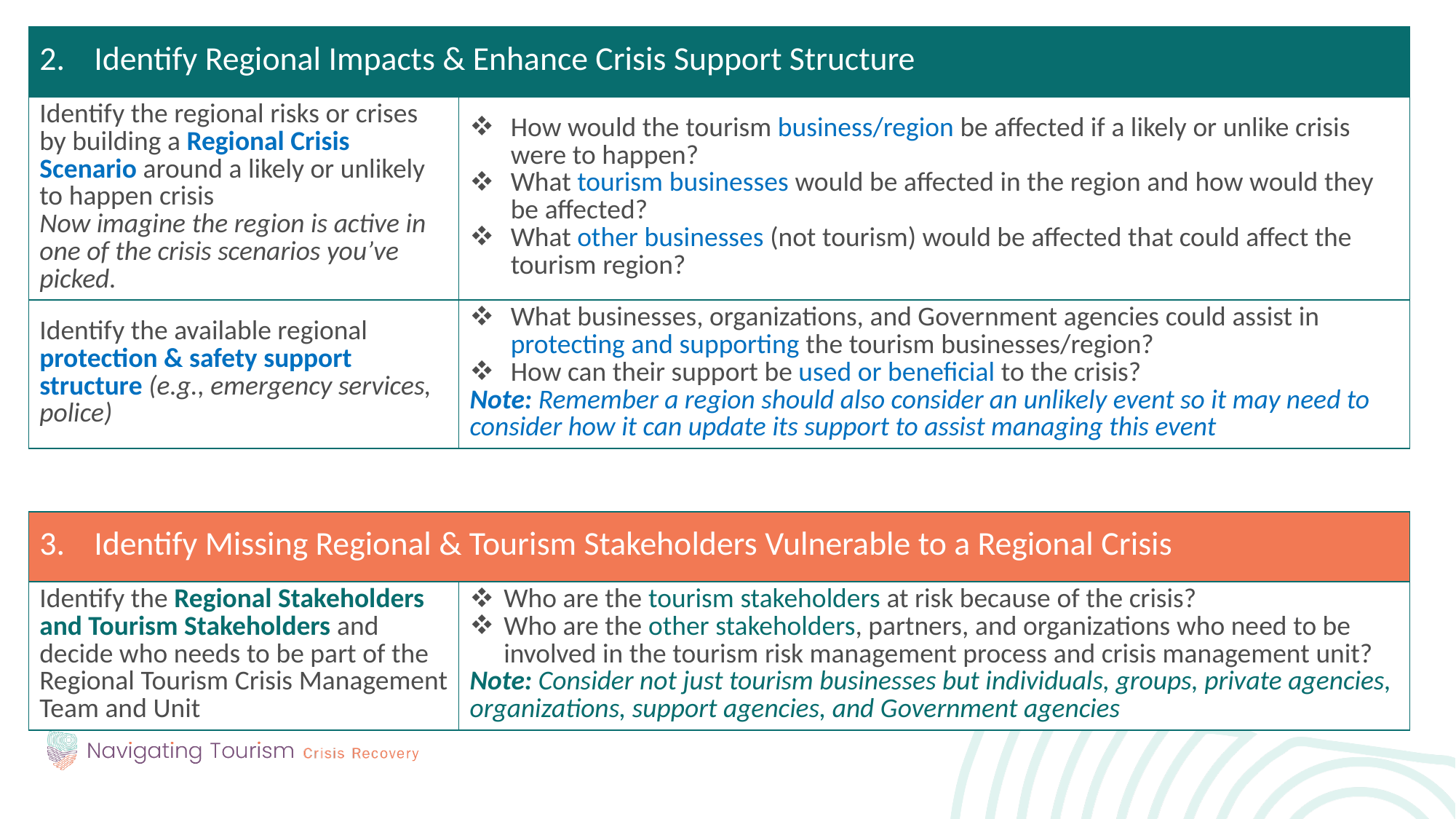

| Identify Regional Impacts & Enhance Crisis Support Structure |  |
| --- | --- |
| Identify the regional risks or crises by building a Regional Crisis Scenario around a likely or unlikely to happen crisis Now imagine the region is active in one of the crisis scenarios you’ve picked. | How would the tourism business/region be affected if a likely or unlike crisis were to happen? What tourism businesses would be affected in the region and how would they be affected? What other businesses (not tourism) would be affected that could affect the tourism region? |
| Identify the available regional protection & safety support structure (e.g., emergency services, police) | What businesses, organizations, and Government agencies could assist in protecting and supporting the tourism businesses/region? How can their support be used or beneficial to the crisis? Note: Remember a region should also consider an unlikely event so it may need to consider how it can update its support to assist managing this event |
| Identify Missing Regional & Tourism Stakeholders Vulnerable to a Regional Crisis |  |
| --- | --- |
| Identify the Regional Stakeholders and Tourism Stakeholders and decide who needs to be part of the Regional Tourism Crisis Management Team and Unit | Who are the tourism stakeholders at risk because of the crisis? Who are the other stakeholders, partners, and organizations who need to be involved in the tourism risk management process and crisis management unit? Note: Consider not just tourism businesses but individuals, groups, private agencies, organizations, support agencies, and Government agencies |